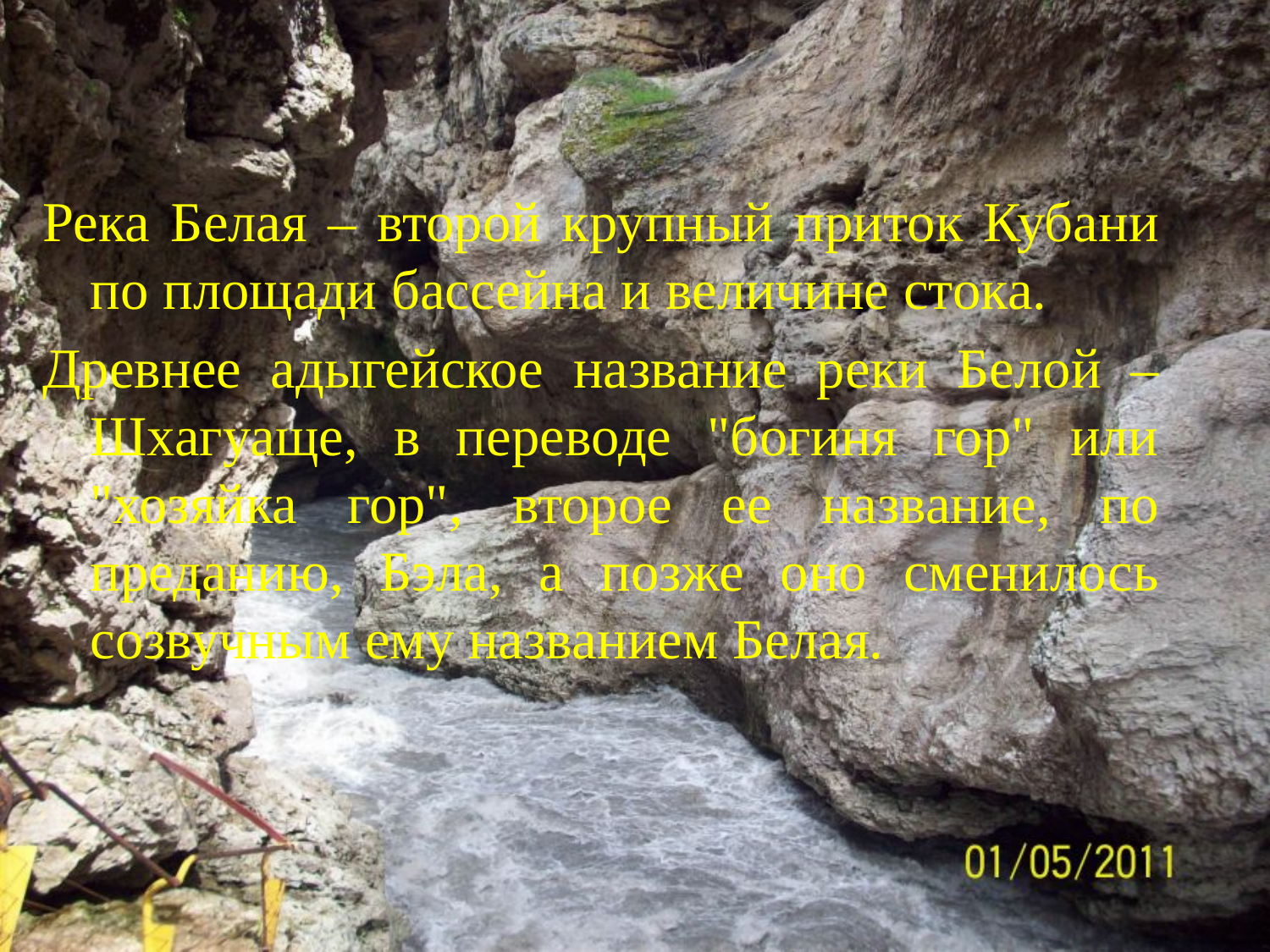

Река Белая – второй крупный приток Кубани по площади бассейна и величине стока.
Древнее адыгейское название реки Белой – Шхагуаще, в переводе "богиня гор" или "хозяйка гор", второе ее название, по преданию, Бэла, а позже оно сменилось созвучным ему названием Белая.